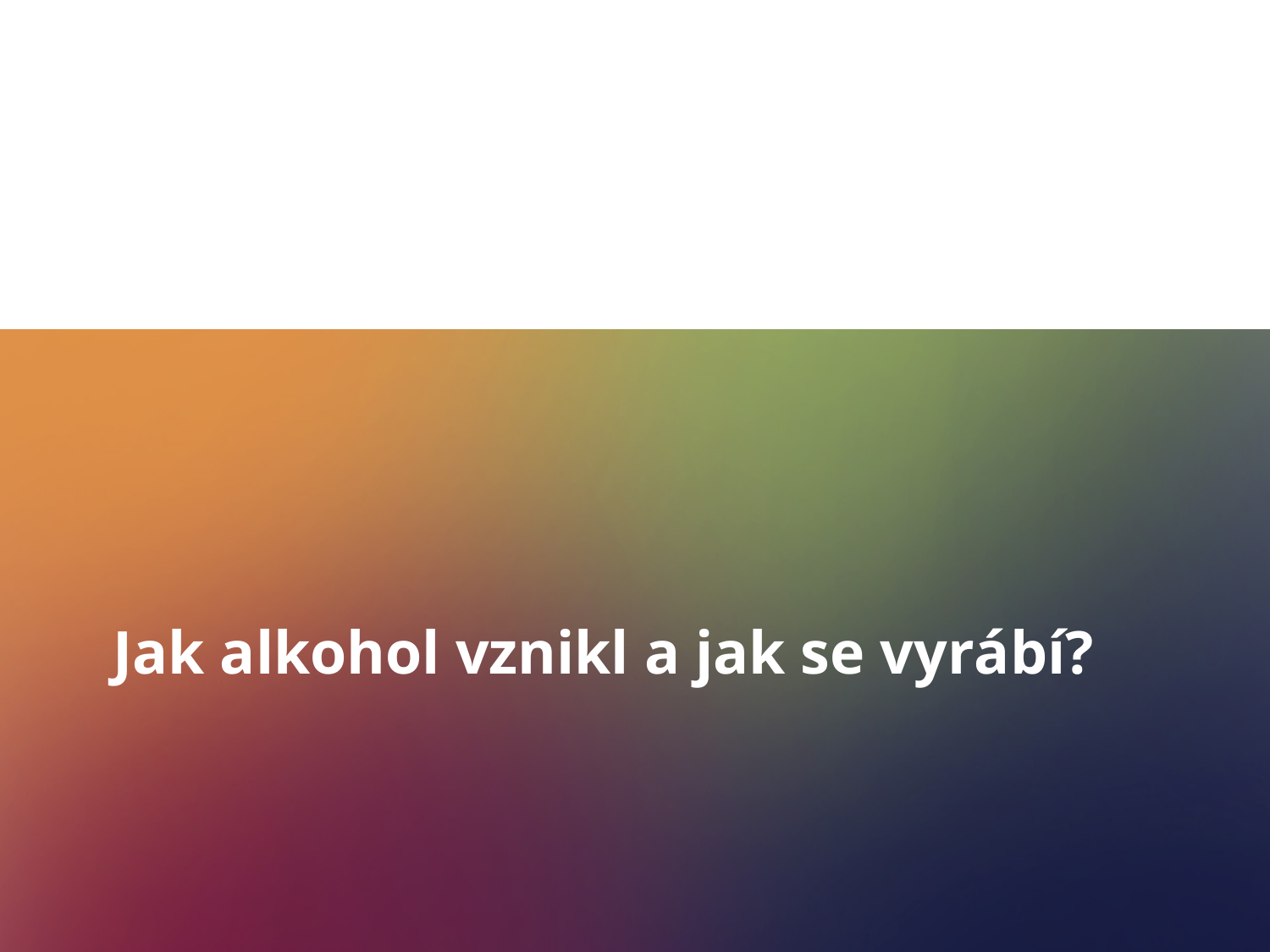

# Jak alkohol vznikl a jak se vyrábí?